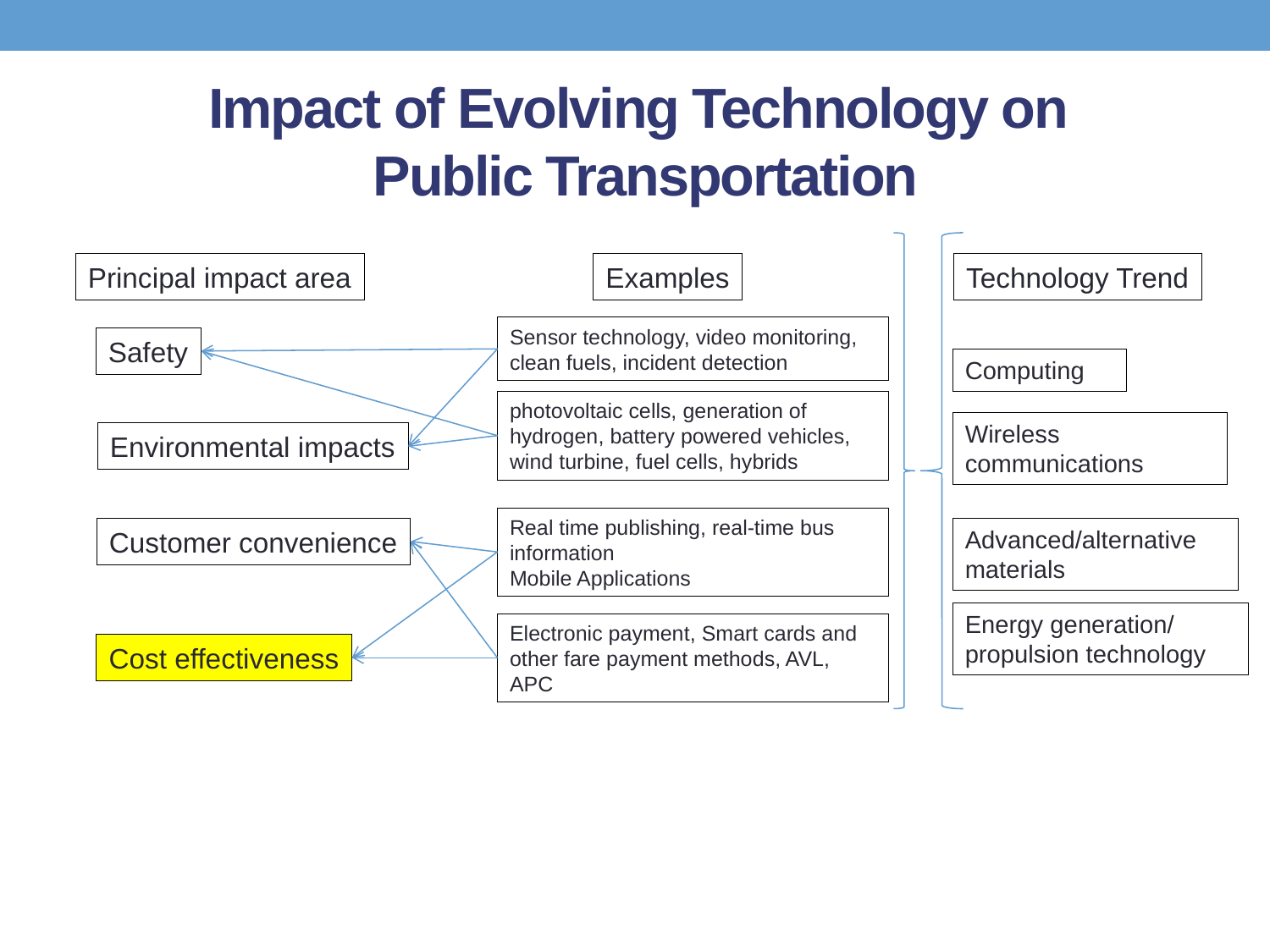

# Impact of Evolving Technology on Public Transportation

Principal impact area
Examples
Technology Trend
Sensor technology, video monitoring, clean fuels, incident detection
Safety
Computing
photovoltaic cells, generation of hydrogen, battery powered vehicles, wind turbine, fuel cells, hybrids
Wireless communications
Environmental impacts
Real time publishing, real-time bus information
Mobile Applications
Customer convenience
Advanced/alternative  materials
Energy generation/
propulsion technology
Electronic payment, Smart cards and other fare payment methods, AVL, APC
Cost effectiveness